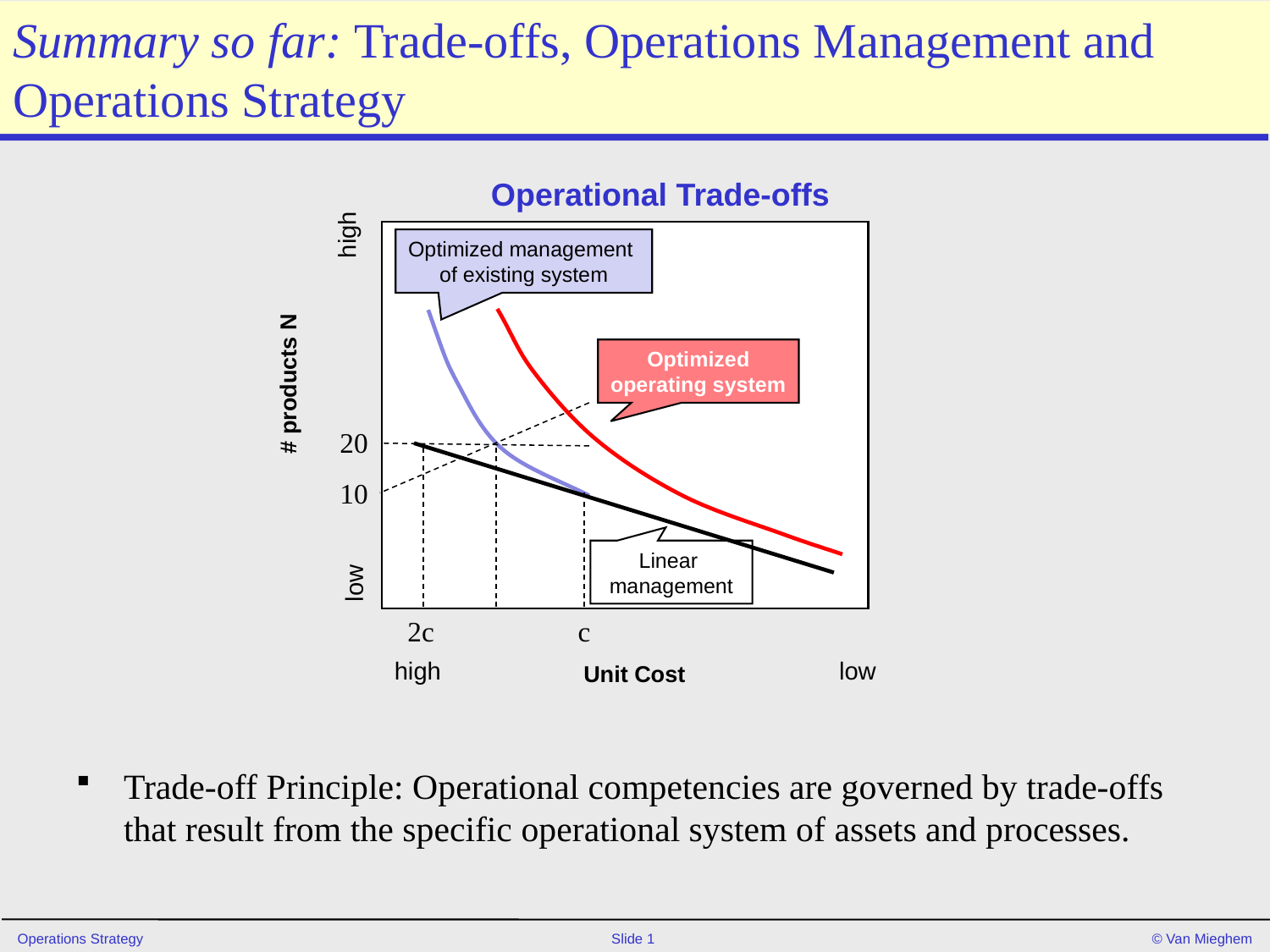

# Summary so far: Trade-offs, Operations Management and Operations Strategy
Operational Trade-offs
high

Optimized management
of existing system

Optimized
operating system
# products N
20

10
Linear
management
low
2c
c
high
low
Unit Cost
Trade-off Principle: Operational competencies are governed by trade-offs that result from the specific operational system of assets and processes.